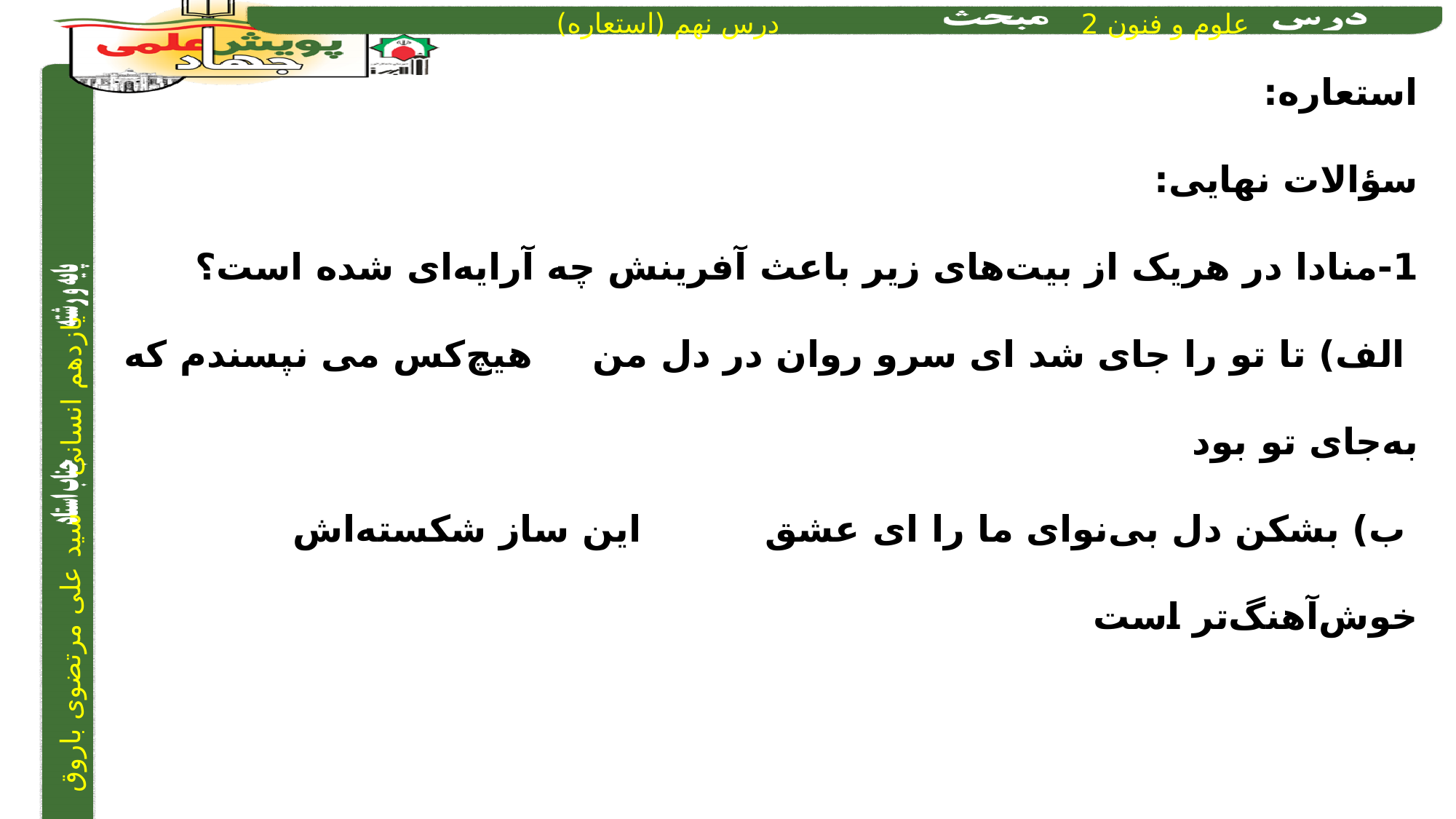

استعاره:
سؤالات نهایی:
1-منادا در هریک از بیت‌های زیر باعث آفرینش چه آرایه‌ای شده‌ است؟
 الف) تا تو را جای شد ای سرو روان در دل‌ من	 	 هیچ‌کس می نپسندم که به‌جای تو بود
 ب) بشکن دل بی‌نوای ما را ای‌ عشق		 	 این ساز شکسته‌اش خوش‌آهنگ‌تر است